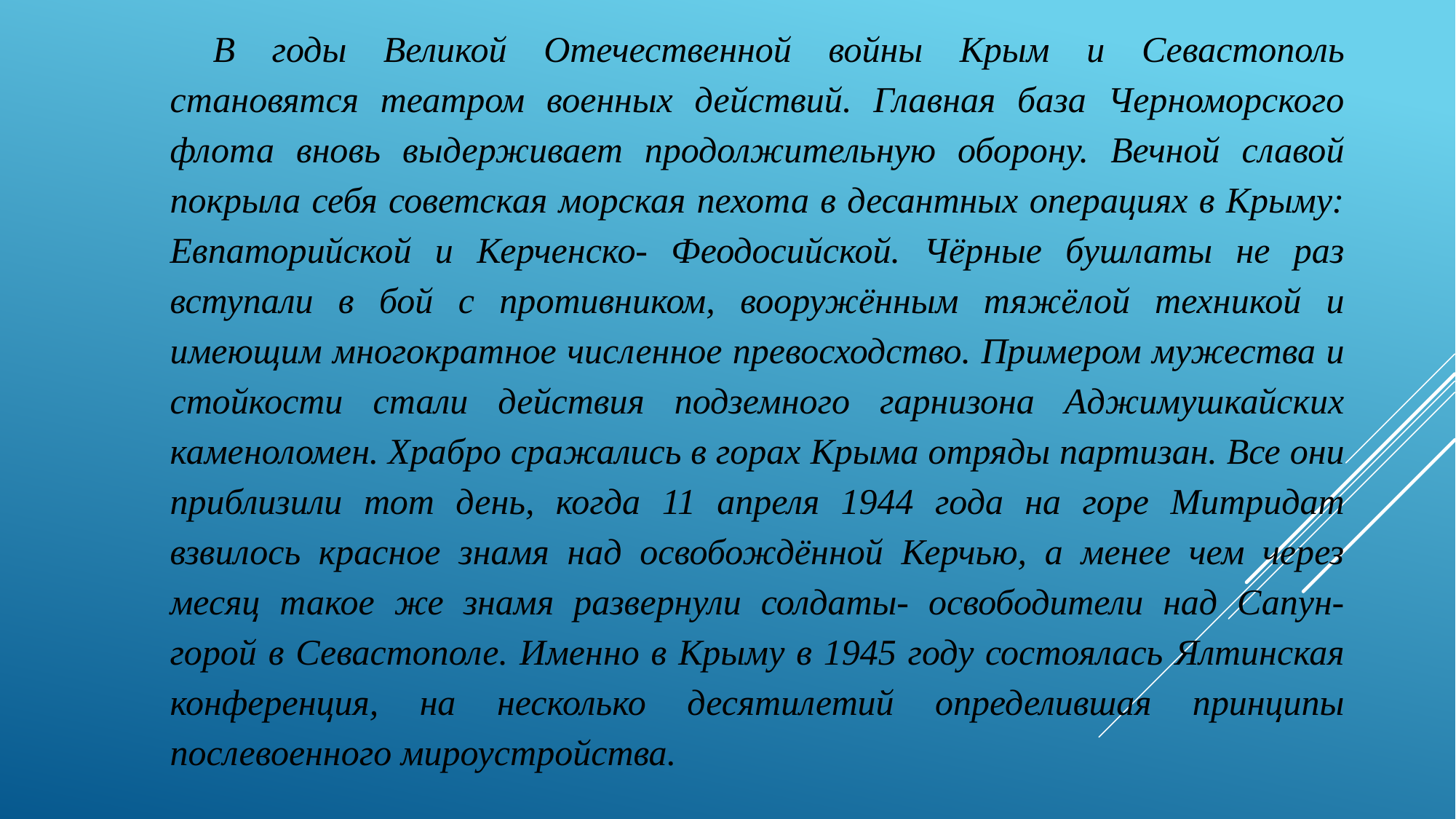

В годы Великой Отечественной войны Крым и Севастополь становятся театром военных действий. Главная база Черноморского флота вновь выдерживает продолжительную оборону. Вечной славой покрыла себя советская морская пехота в десантных операциях в Крыму: Евпаторийской и Керченско- Феодосийской. Чёрные бушлаты не раз вступали в бой с противником, вооружённым тяжёлой техникой и имеющим многократное численное превосходство. Примером мужества и стойкости стали действия подземного гарнизона Аджимушкайских каменоломен. Храбро сражались в горах Крыма отряды партизан. Все они приблизили тот день, когда 11 апреля 1944 года на горе Митридат взвилось красное знамя над освобождённой Керчью, а менее чем через месяц такое же знамя развернули солдаты- освободители над Сапун-горой в Севастополе. Именно в Крыму в 1945 году состоялась Ялтинская конференция, на несколько десятилетий определившая принципы послевоенного мироустройства.